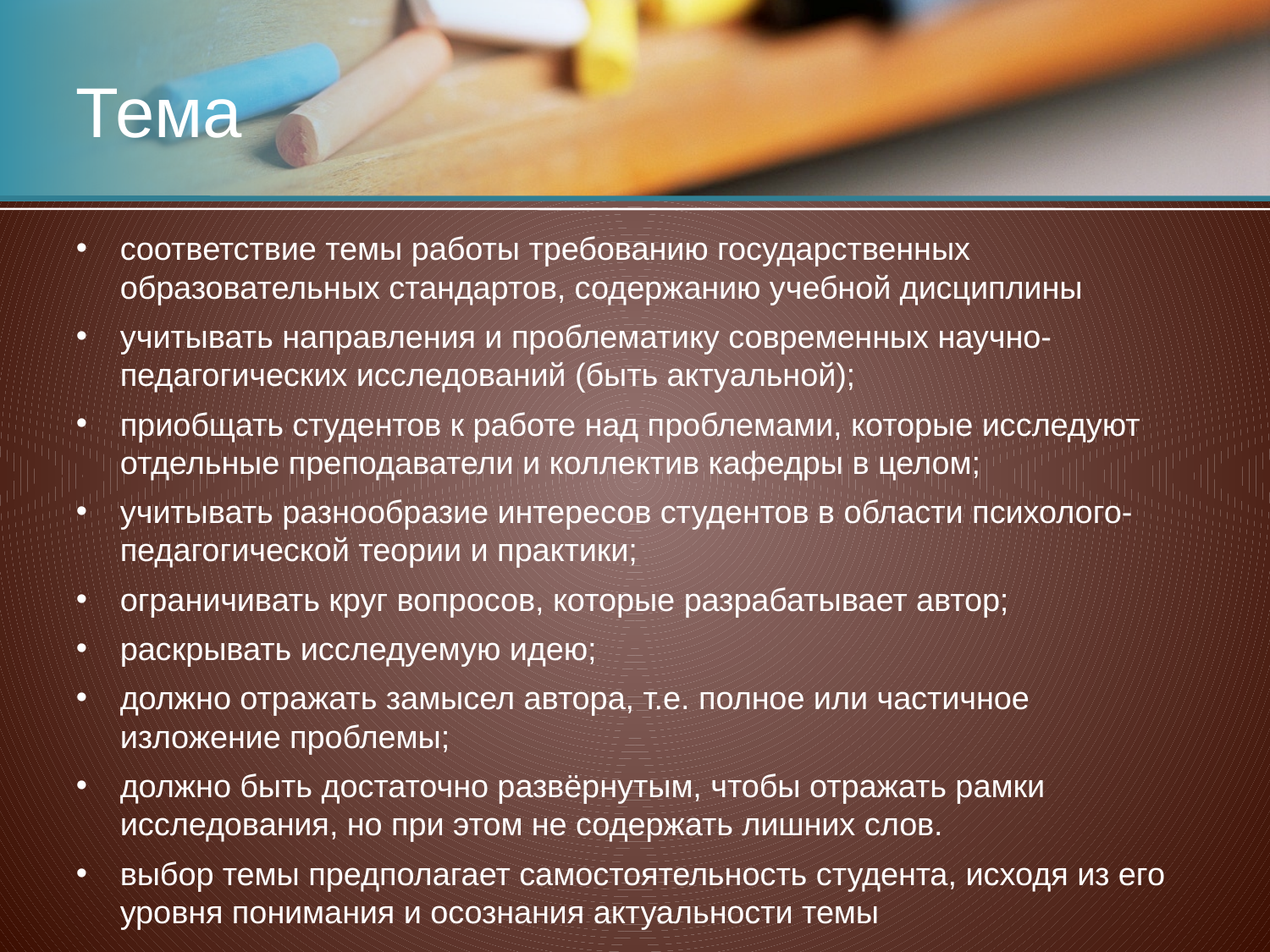

# Тема
соответствие темы работы требованию государственных образовательных стандартов, содержанию учебной дисциплины
учитывать направления и проблематику современных научно-педагогических исследований (быть актуальной);
приобщать студентов к работе над проблемами, которые исследуют отдельные преподаватели и коллектив кафедры в целом;
учитывать разнообразие интересов студентов в области психолого-педагогической теории и практики;
ограничивать круг вопросов, которые разрабатывает автор;
раскрывать исследуемую идею;
должно отражать замысел автора, т.е. полное или частичное изложение проблемы;
должно быть достаточно развёрнутым, чтобы отражать рамки исследования, но при этом не содержать лишних слов.
выбор темы предполагает самостоятельность студента, исходя из его уровня понимания и осознания актуальности темы